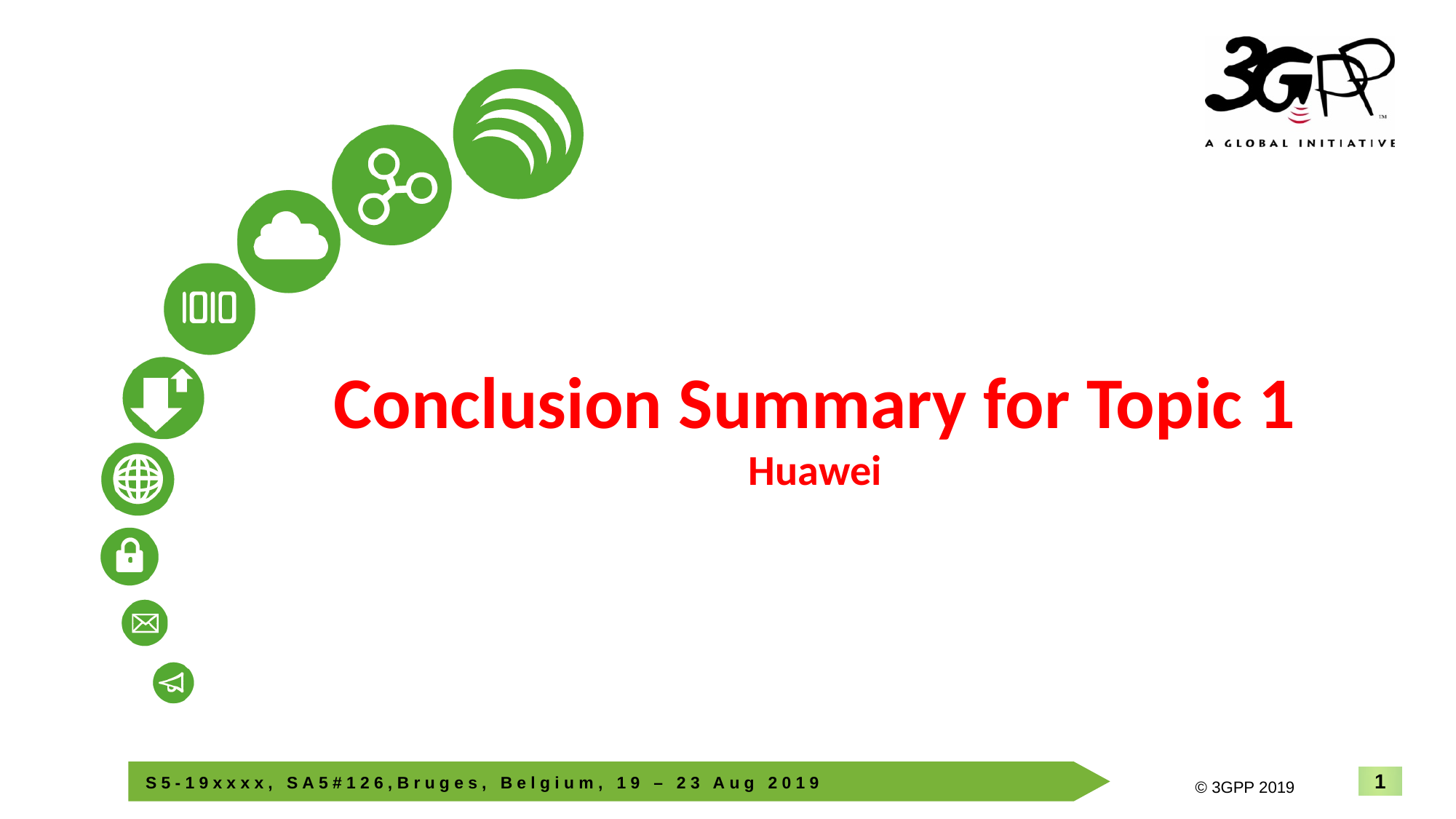

# Conclusion Summary for Topic 1 Huawei